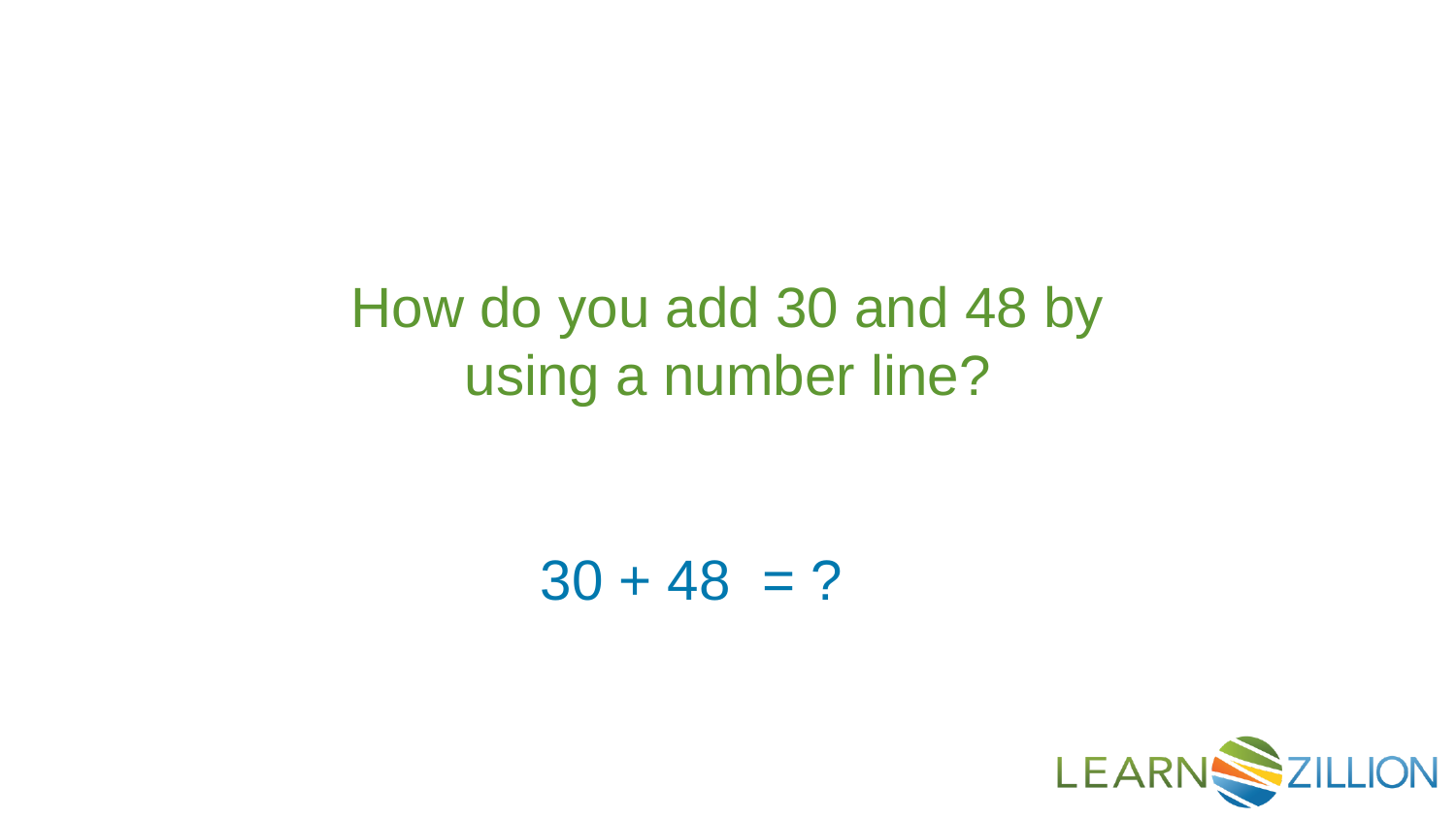

How do you add 30 and 48 by using a number line?
30 + 48  = ?